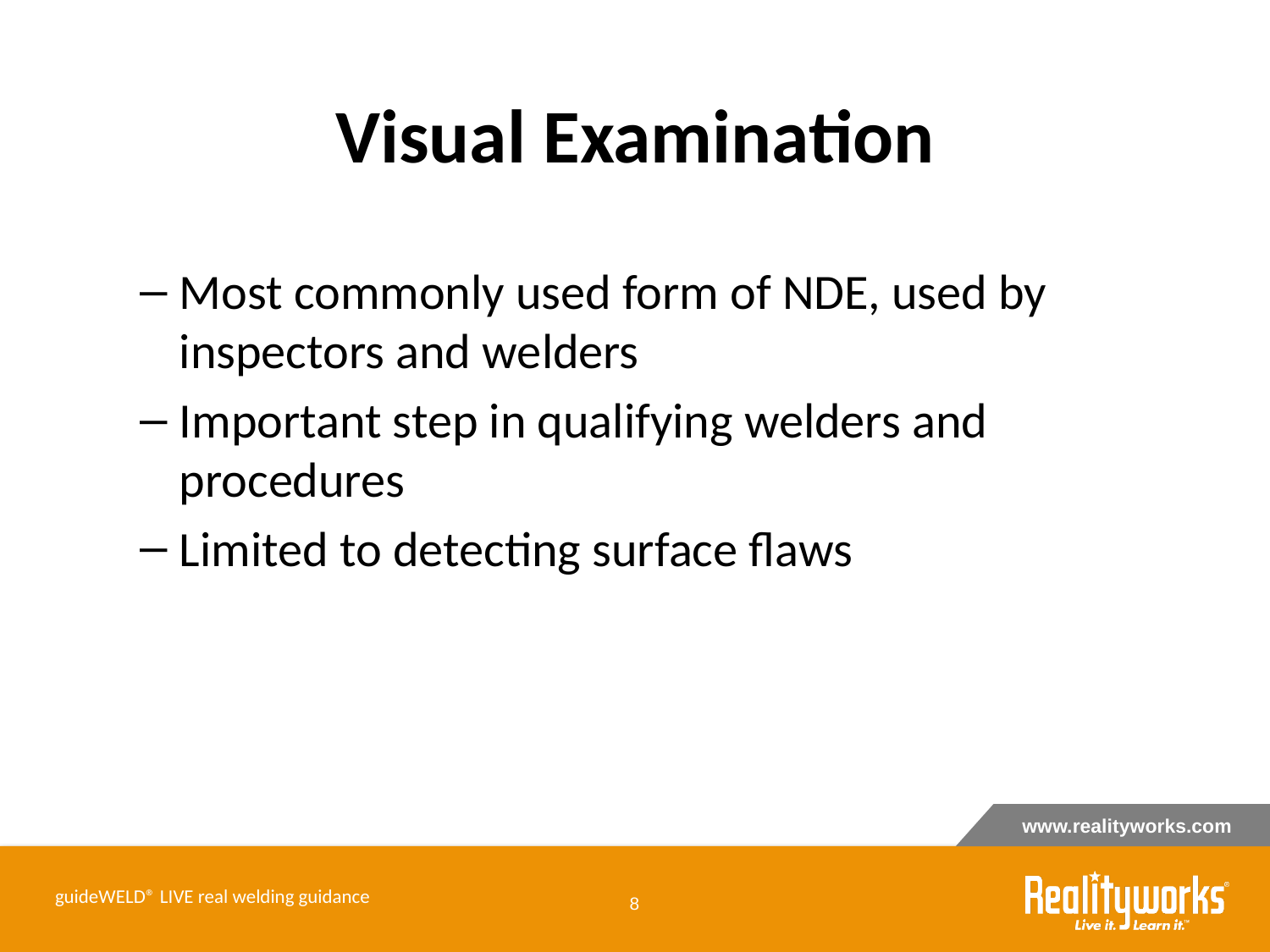

# Visual Examination
Most commonly used form of NDE, used by inspectors and welders
Important step in qualifying welders and procedures
Limited to detecting surface flaws

guideWELD® LIVE real welding guidance
8